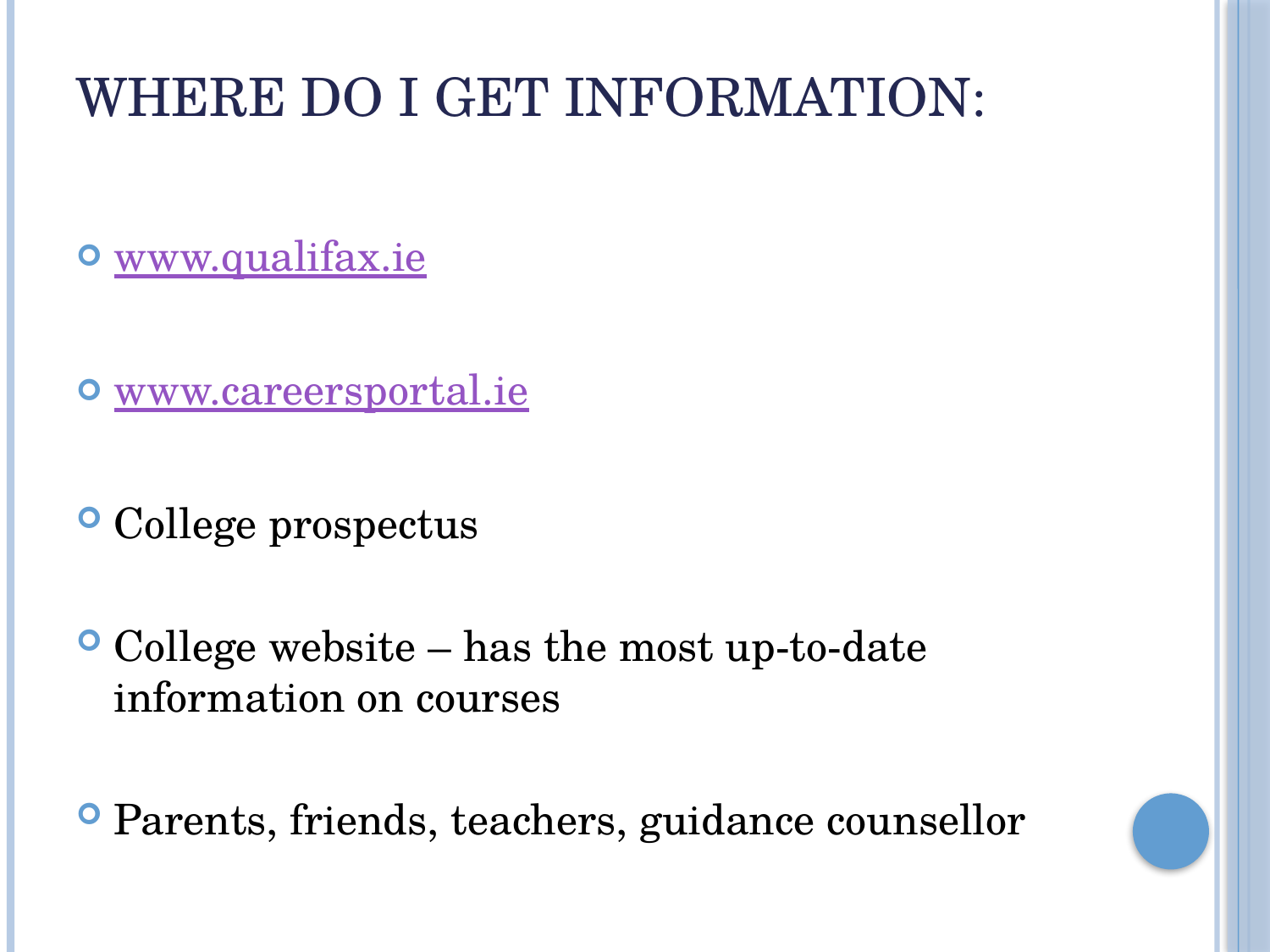

# Where do I get information:
www.qualifax.ie

www.careersportal.ie

College prospectus

College website – has the most up-to-date information on courses

Parents, friends, teachers, guidance counsellor